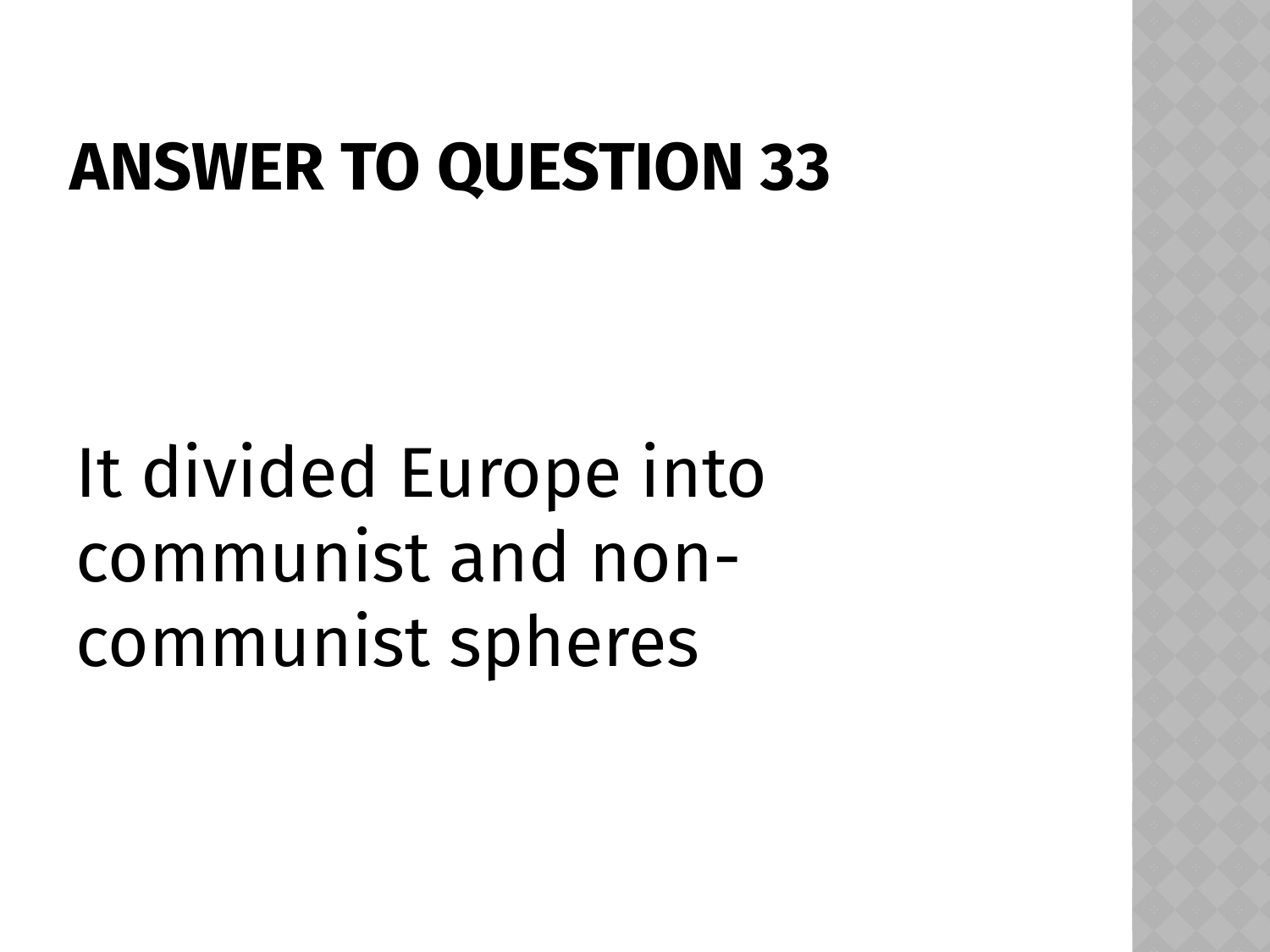

# Answer to Question 33

It divided Europe into communist and non-communist spheres